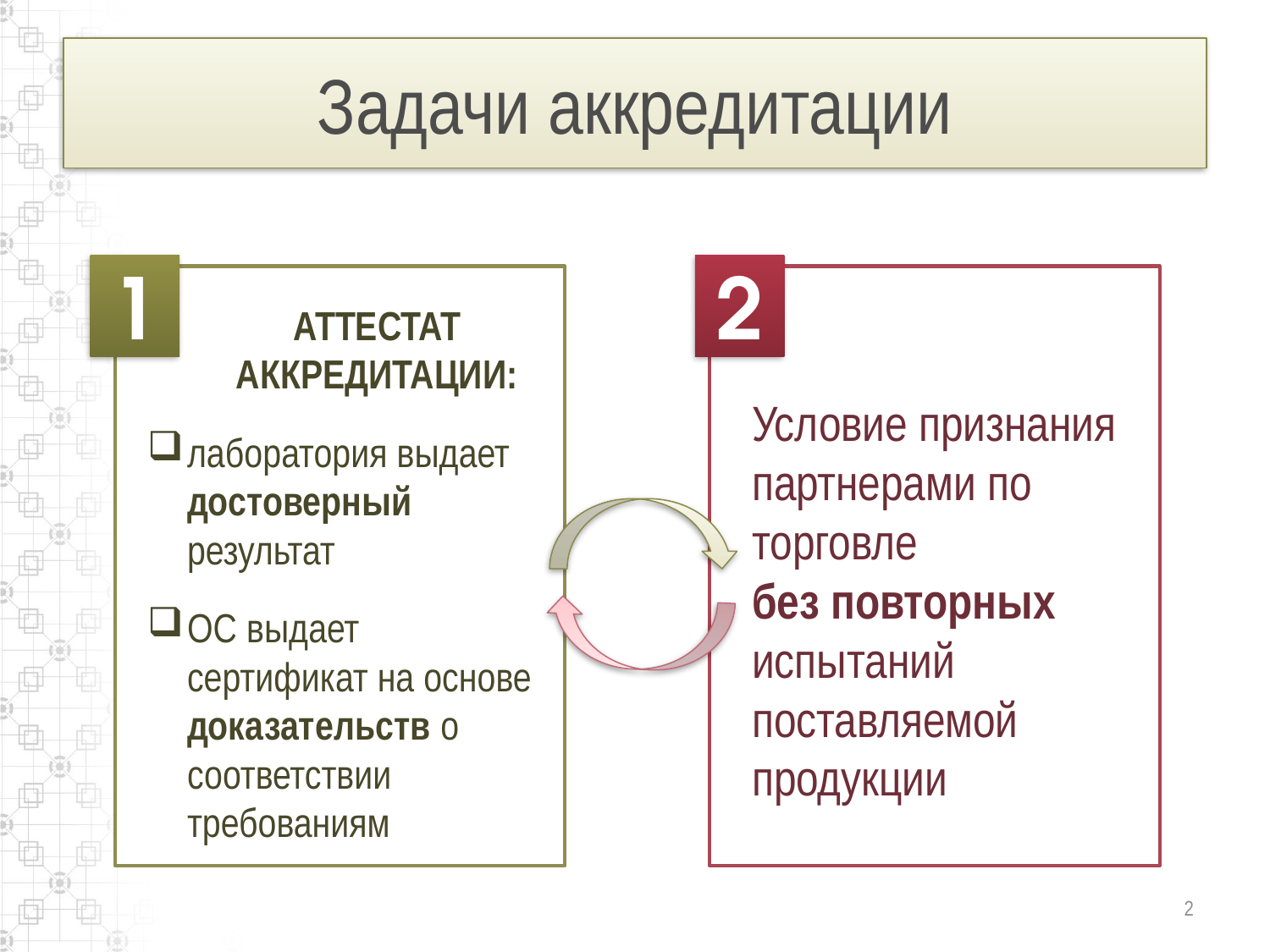

# Задачи аккредитации
1

АТТЕСТАТ АККРЕДИТАЦИИ:

лаборатория выдает достоверный результат

ОС выдает сертификат на основе доказательств о соответствии требованиям

2

Условие признания партнерами по торговле
без повторных испытаний поставляемой продукции

2